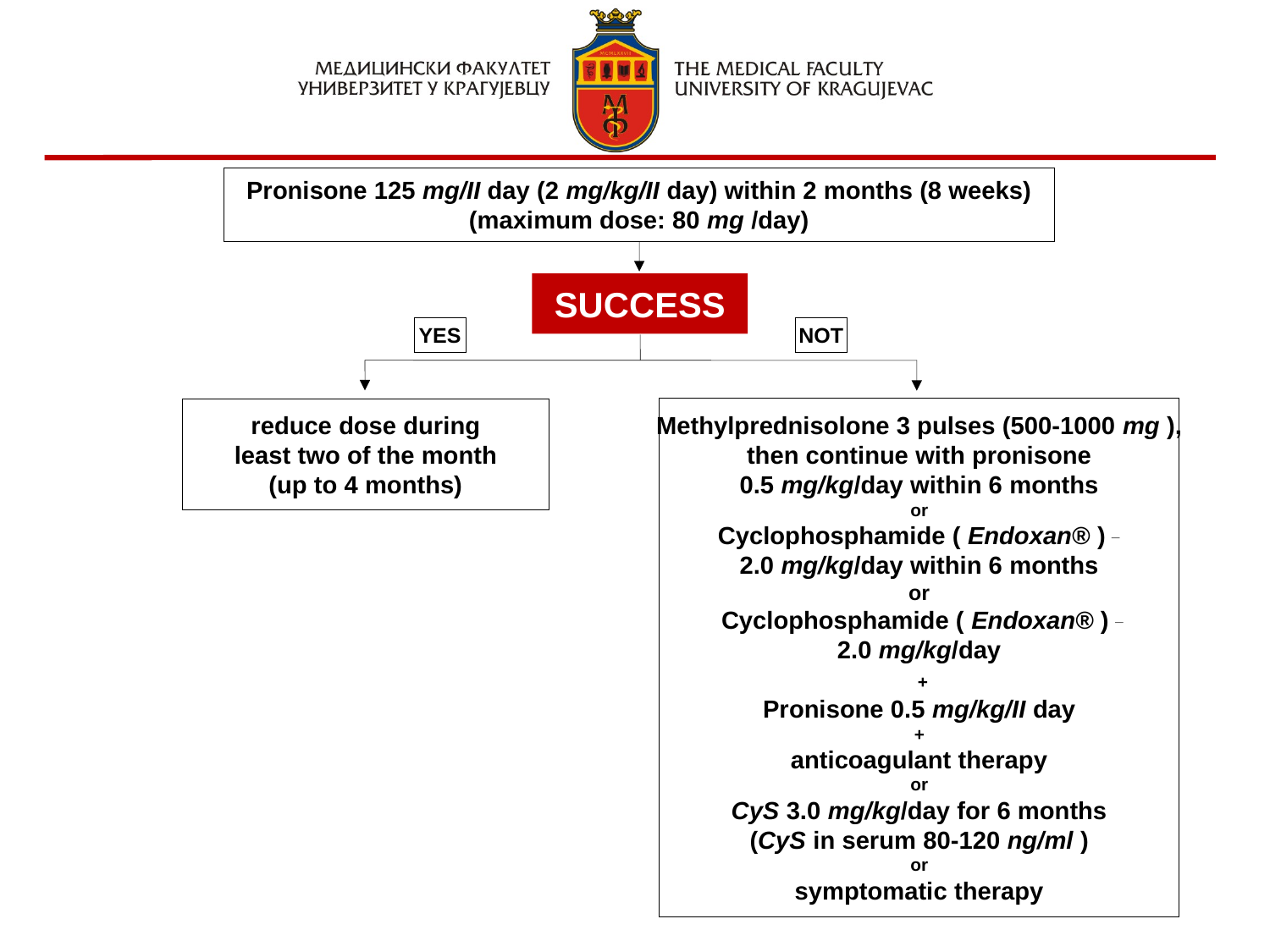

Pronisone 125 mg/II day (2 mg/kg/II day) within 2 months (8 weeks)
(maximum dose: 80 mg /day)

SUCCESS
YES
NOT

Methylprednisolone 3 pulses (500-1000 mg ),
then continue with pronisone
0.5 mg/kg/day within 6 months
or
Cyclophosphamide ( Endoxan® ) _
2.0 mg/kg/day within 6 months
or
 Cyclophosphamide ( Endoxan® ) _
2.0 mg/kg/day
 +
Pronisone 0.5 mg/kg/II day
+
anticoagulant therapy
or
CyS 3.0 mg/kg/day for 6 months
(CyS in serum 80-120 ng/ml )
or
symptomatic therapy
reduce dose during
least two of the month
(up to 4 months)